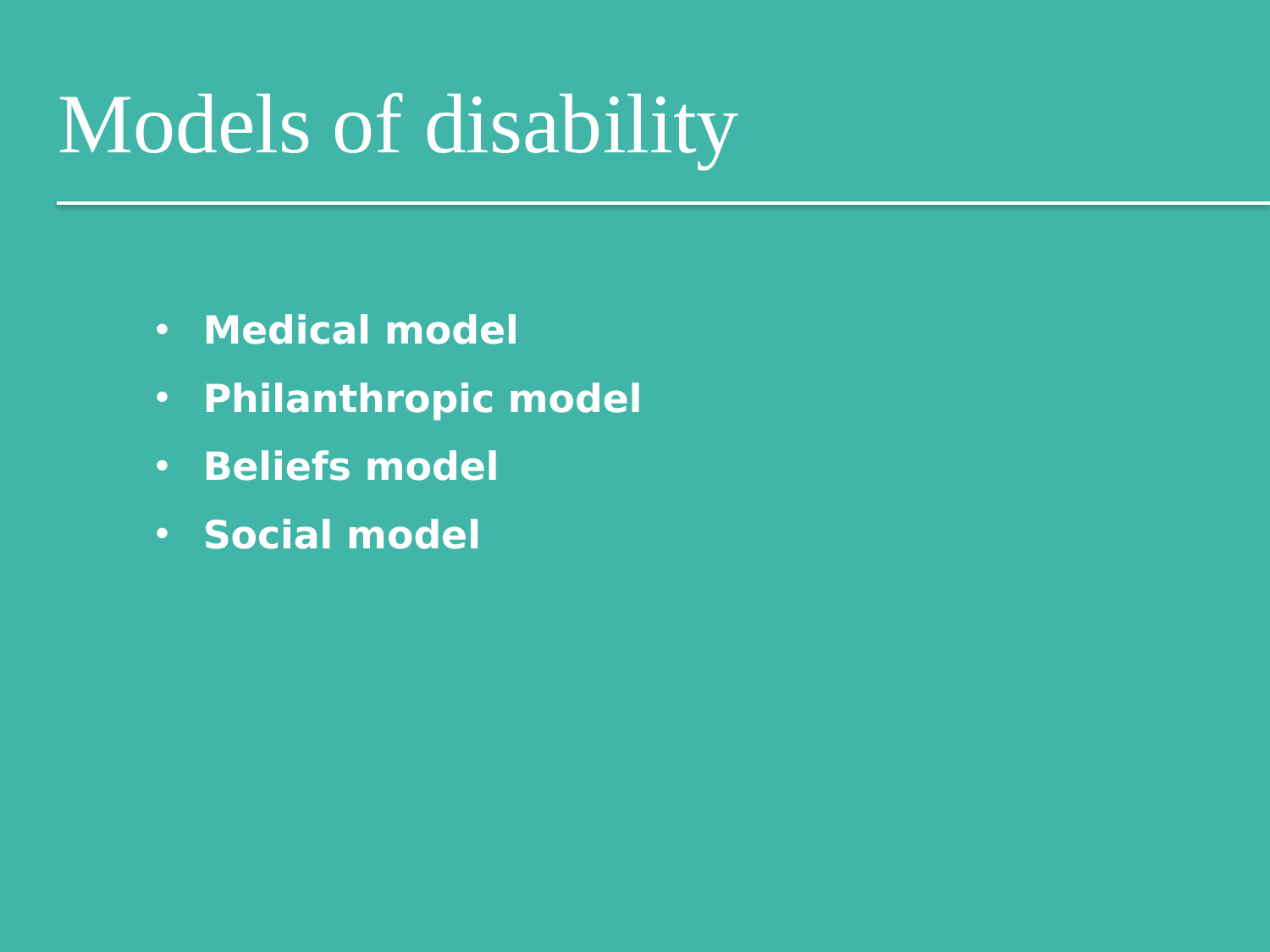

Models of disability
Medical model
Philanthropic model
Beliefs model
Social model